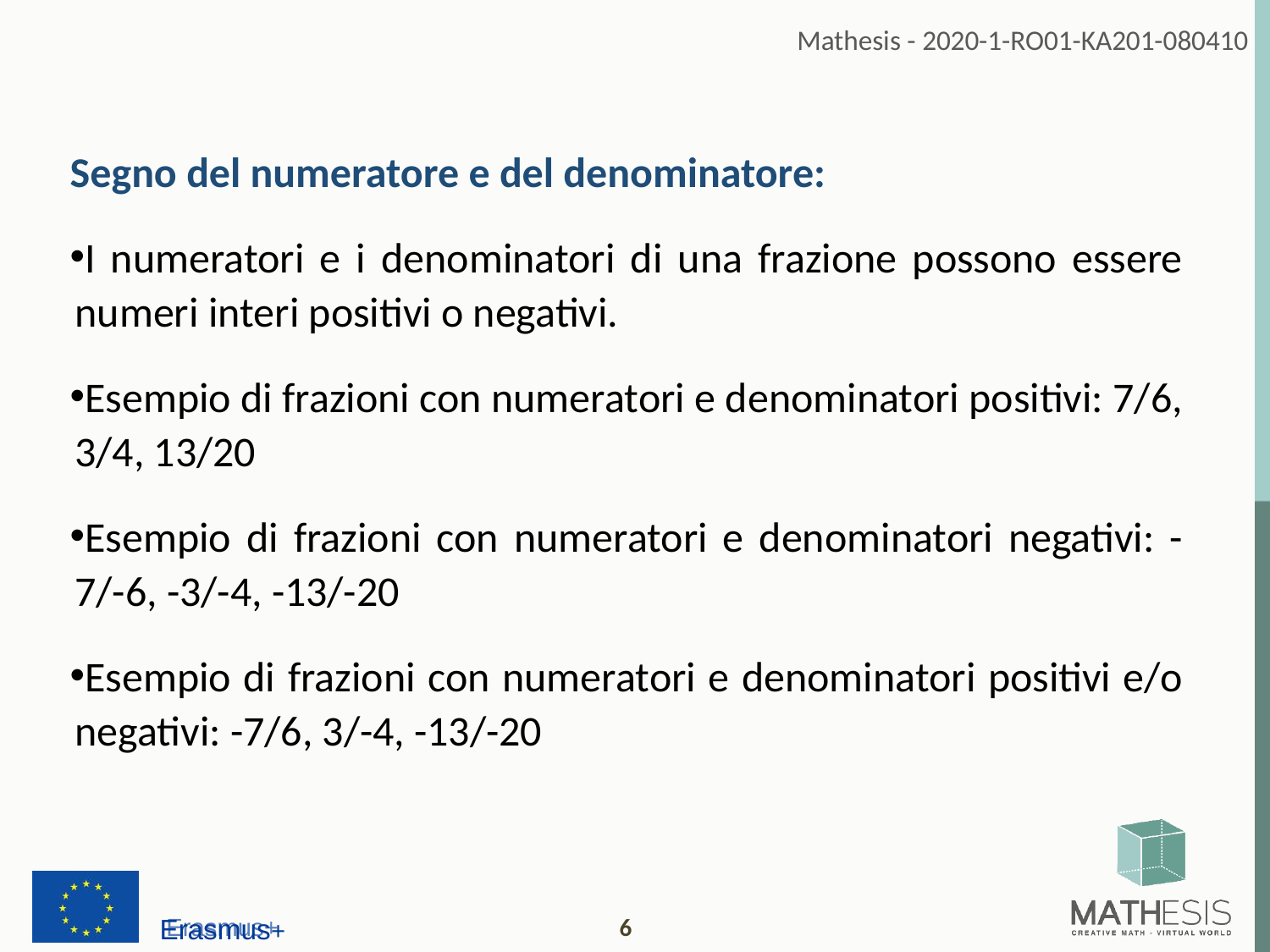

Segno del numeratore e del denominatore:
I numeratori e i denominatori di una frazione possono essere numeri interi positivi o negativi.
Esempio di frazioni con numeratori e denominatori positivi: 7/6, 3/4, 13/20
Esempio di frazioni con numeratori e denominatori negativi: -7/-6, -3/-4, -13/-20
Esempio di frazioni con numeratori e denominatori positivi e/o negativi: -7/6, 3/-4, -13/-20